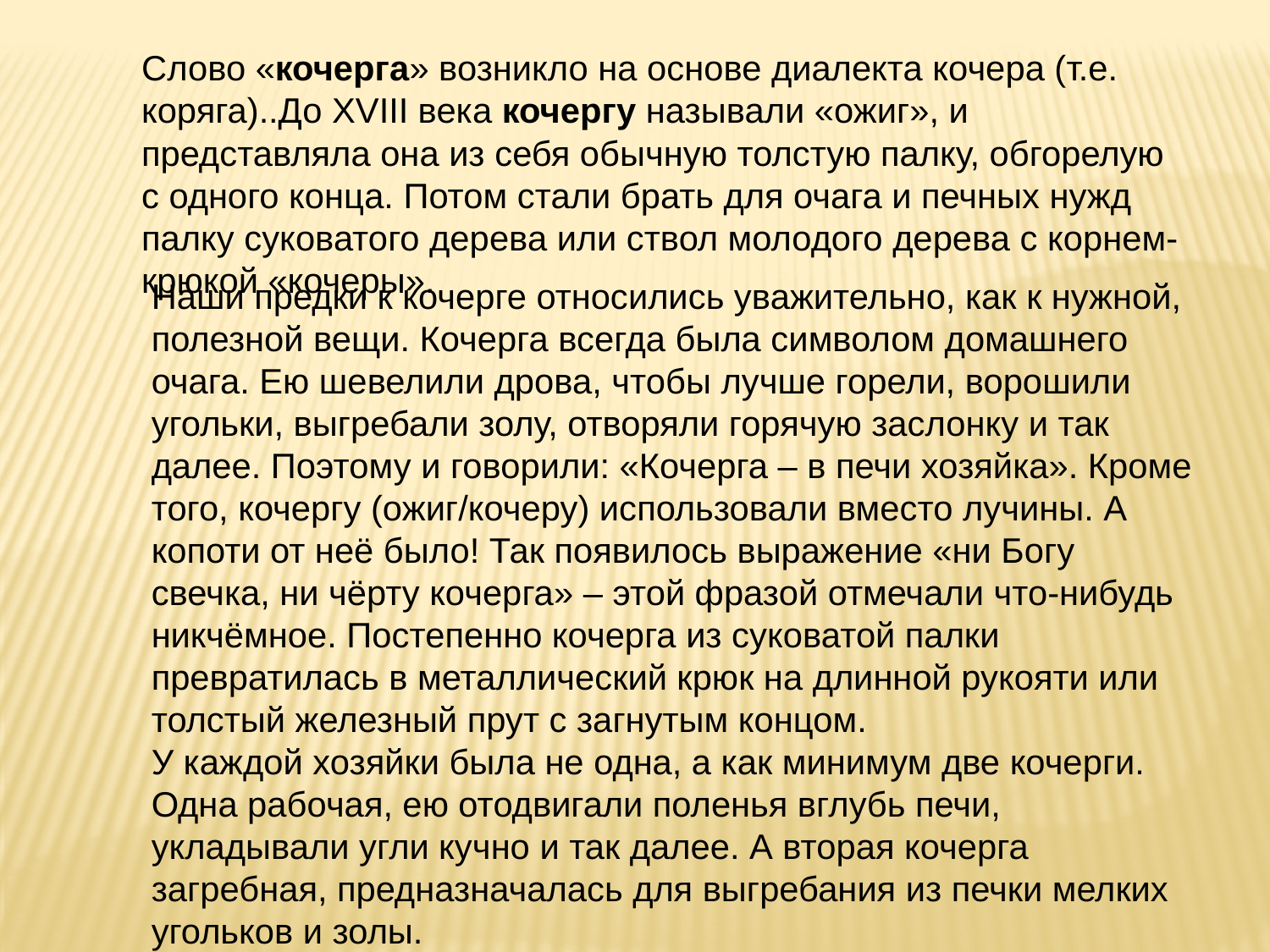

Слово «кочерга» возникло на основе диалекта кочера (т.е. коряга)..До XVIII века кочергу называли «ожиг», и представляла она из себя обычную толстую палку, обгорелую с одного конца. Потом стали брать для очага и печных нужд палку суковатого дерева или ствол молодого дерева с корнем-крюкой «кочеры».
Наши предки к кочерге относились уважительно, как к нужной, полезной вещи. Кочерга всегда была символом домашнего очага. Ею шевелили дрова, чтобы лучше горели, ворошили угольки, выгребали золу, отворяли горячую заслонку и так далее. Поэтому и говорили: «Кочерга – в печи хозяйка». Кроме того, кочергу (ожиг/кочеру) использовали вместо лучины. А копоти от неё было! Так появилось выражение «ни Богу свечка, ни чёрту кочерга» – этой фразой отмечали что-нибудь никчёмное. Постепенно кочерга из суковатой палки превратилась в металлический крюк на длинной рукояти или толстый железный прут с загнутым концом.
У каждой хозяйки была не одна, а как минимум две кочерги. Одна рабочая, ею отодвигали поленья вглубь печи, укладывали угли кучно и так далее. А вторая кочерга загребная, предназначалась для выгребания из печки мелких угольков и золы.